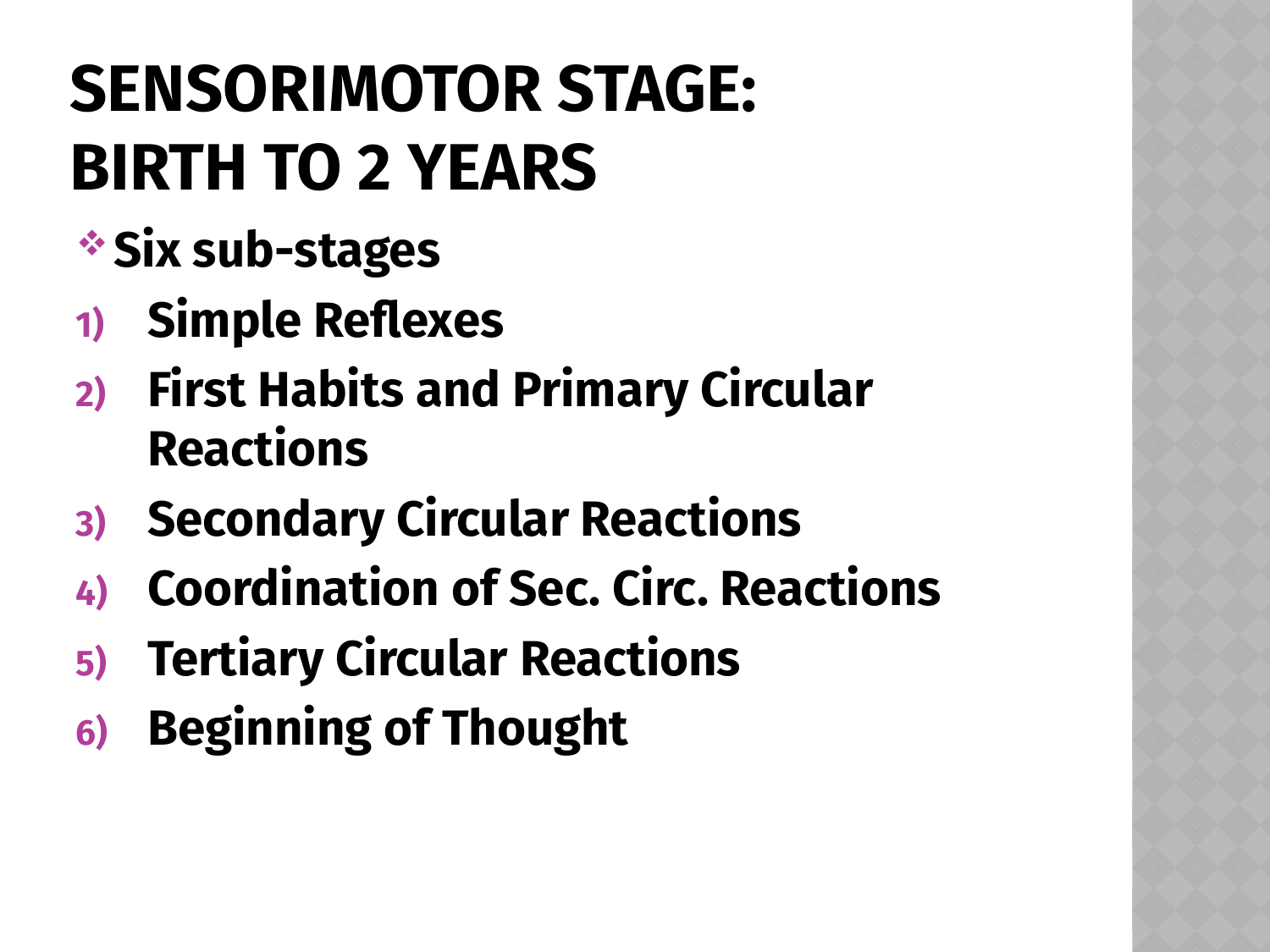

# Sensorimotor Stage: birth to 2 years
Six sub-stages
Simple Reflexes
First Habits and Primary Circular Reactions
Secondary Circular Reactions
Coordination of Sec. Circ. Reactions
Tertiary Circular Reactions
Beginning of Thought